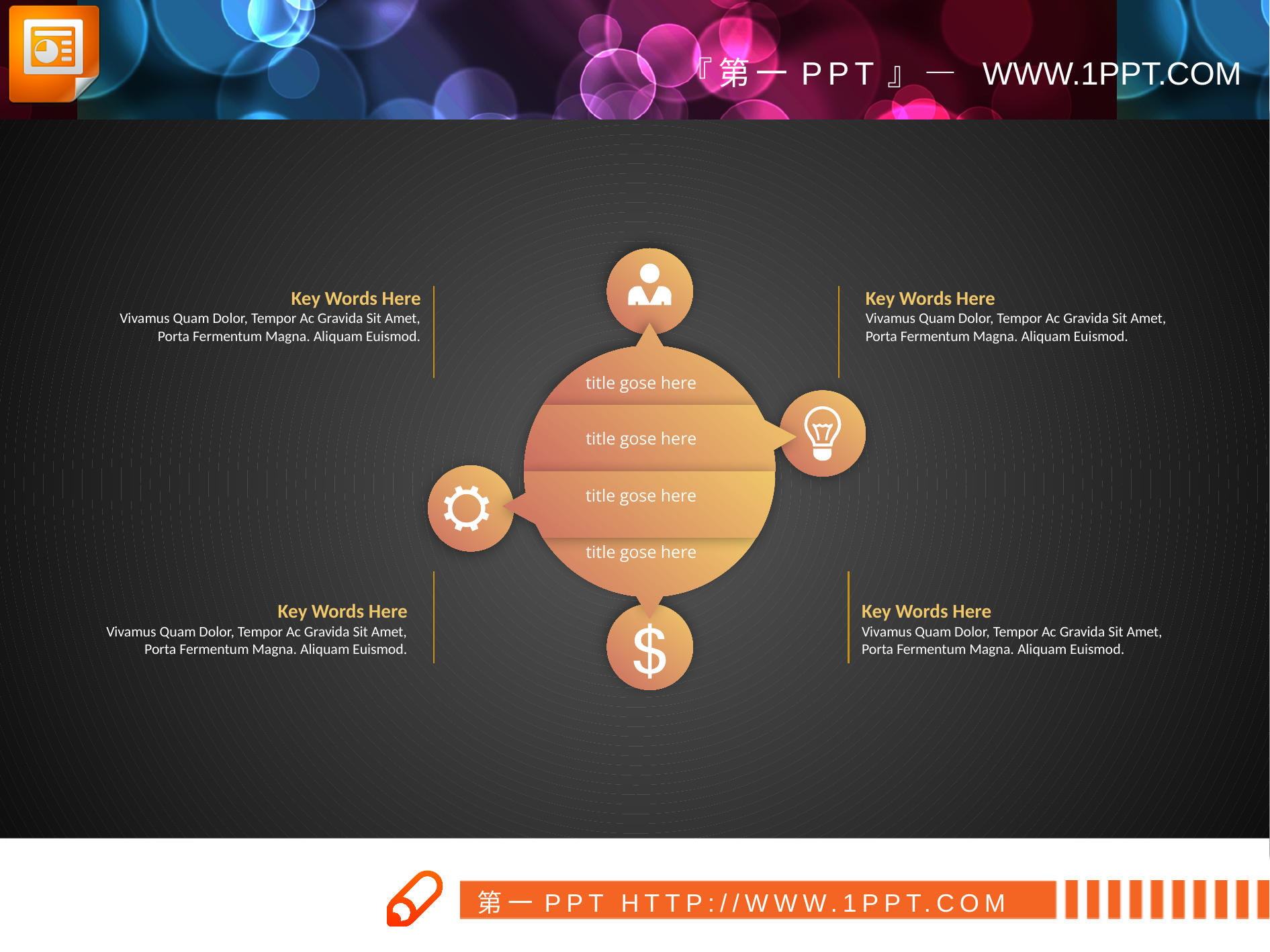

Key Words Here
Vivamus Quam Dolor, Tempor Ac Gravida Sit Amet, Porta Fermentum Magna. Aliquam Euismod.
Key Words Here
Vivamus Quam Dolor, Tempor Ac Gravida Sit Amet, Porta Fermentum Magna. Aliquam Euismod.

title gose here

title gose here

title gose here
title gose here

Key Words Here
Vivamus Quam Dolor, Tempor Ac Gravida Sit Amet, Porta Fermentum Magna. Aliquam Euismod.
Key Words Here
Vivamus Quam Dolor, Tempor Ac Gravida Sit Amet, Porta Fermentum Magna. Aliquam Euismod.